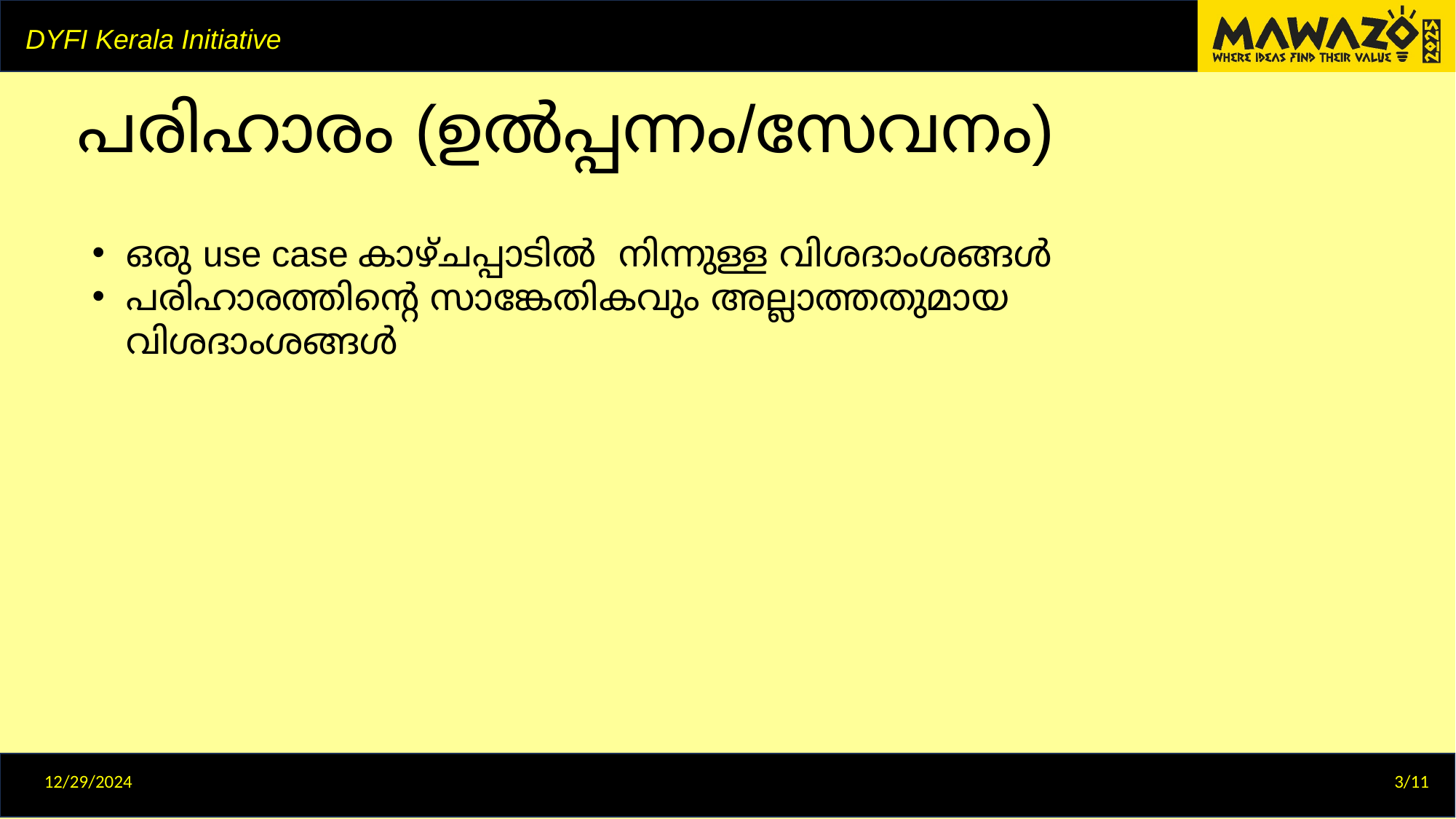

# പരിഹാരം (ഉൽപ്പന്നം/സേവനം)
ഒരു use case കാഴ്ചപ്പാടിൽ  നിന്നുള്ള വിശദാംശങ്ങൾ
പരിഹാരത്തിന്റെ സാങ്കേതികവും അല്ലാത്തതുമായ വിശദാംശങ്ങൾ
12/29/2024
3/11